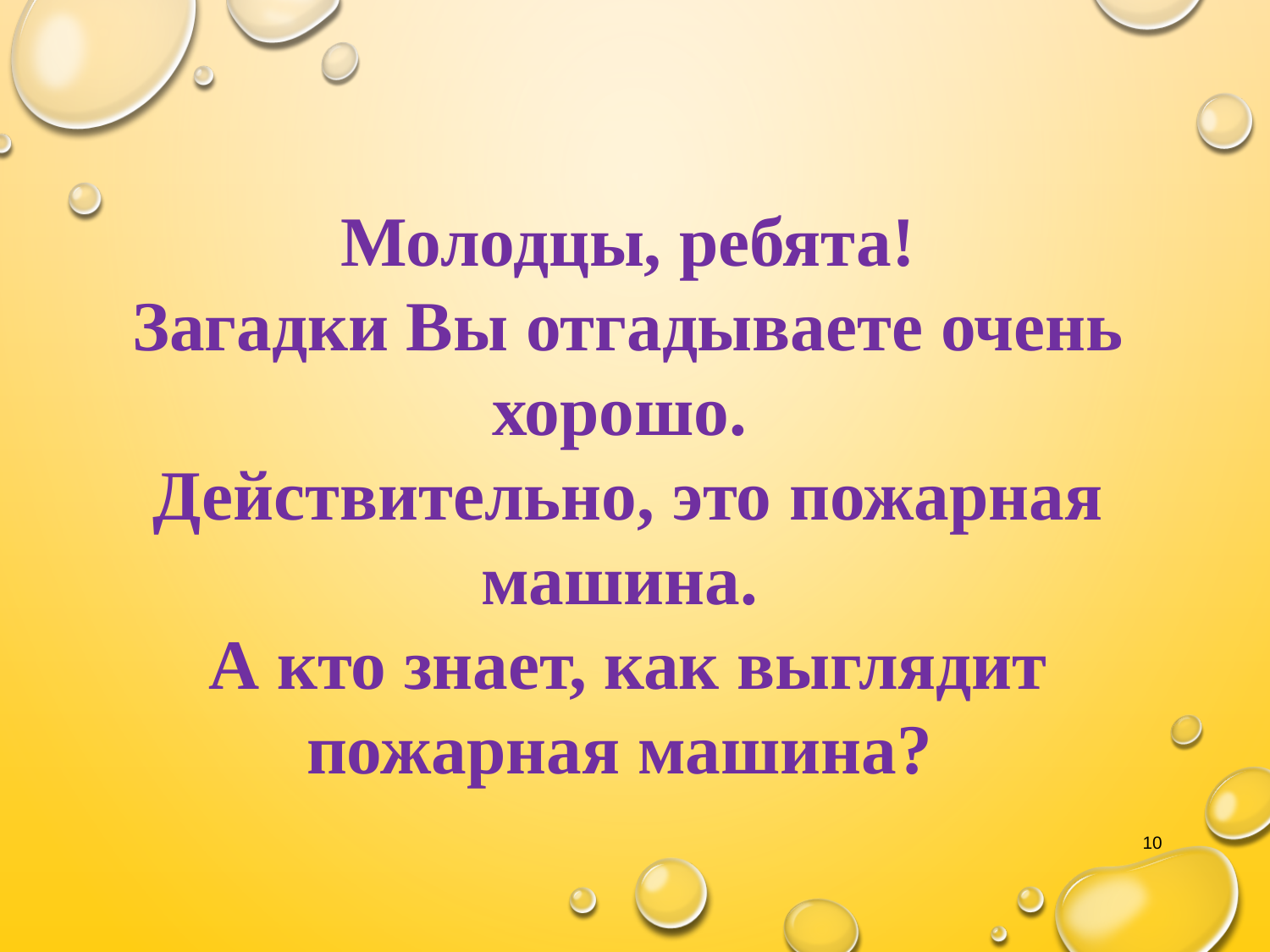

Молодцы, ребята!
Загадки Вы отгадываете очень хорошо.
Действительно, это пожарная машина.
А кто знает, как выглядит пожарная машина?
10